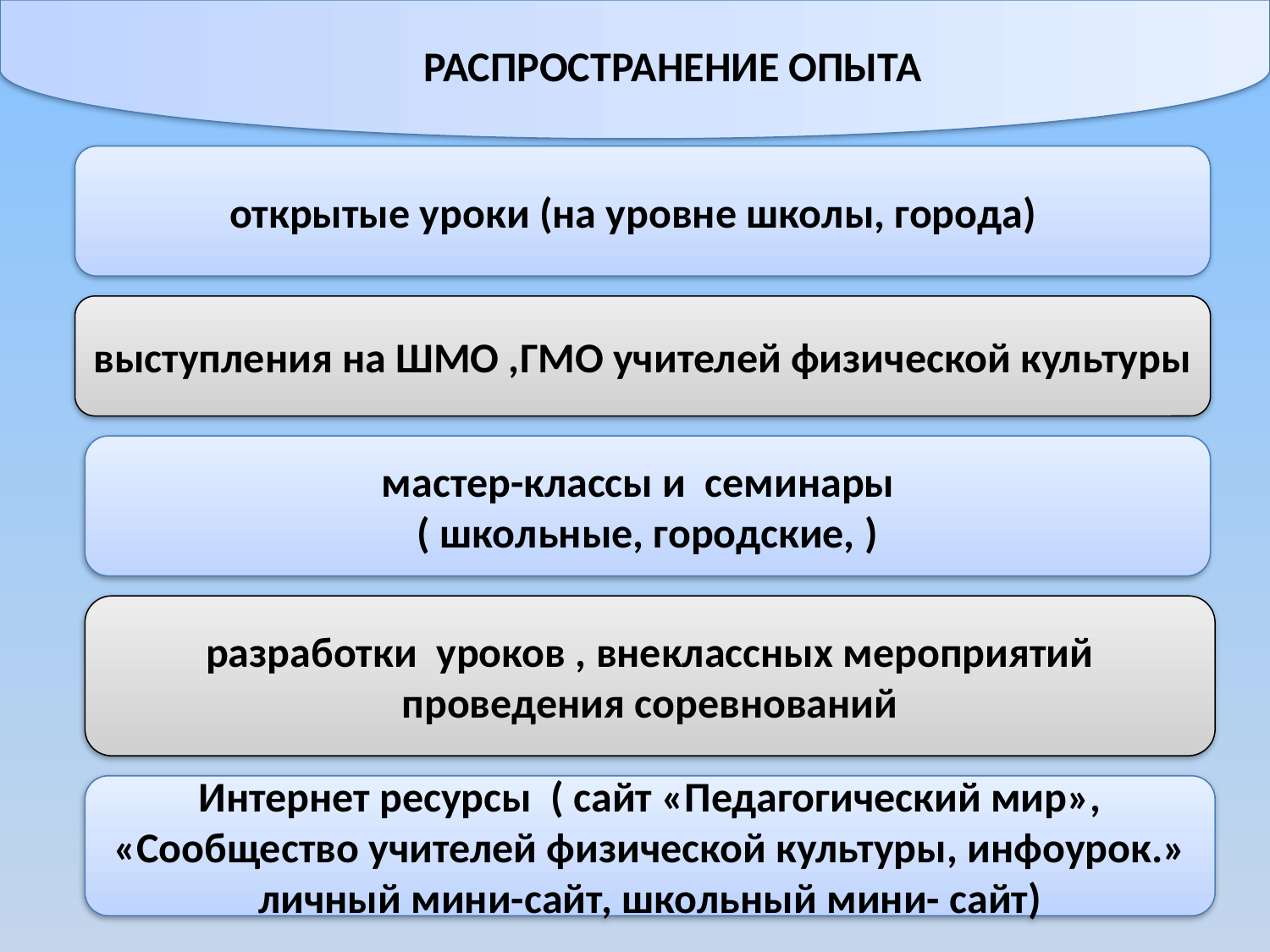

РАСПРОСТРАНЕНИЕ ОПЫТА
открытые уроки (на уровне школы, города)
выступления на ШМО ,ГМО учителей физической культуры
мастер-классы и  семинары
( школьные, городские, )
разработки  уроков , внеклассных мероприятий проведения соревнований
Интернет ресурсы  ( сайт «Педагогический мир»,
«Сообщество учителей физической культуры, инфоурок.» личный мини-сайт, школьный мини- сайт)